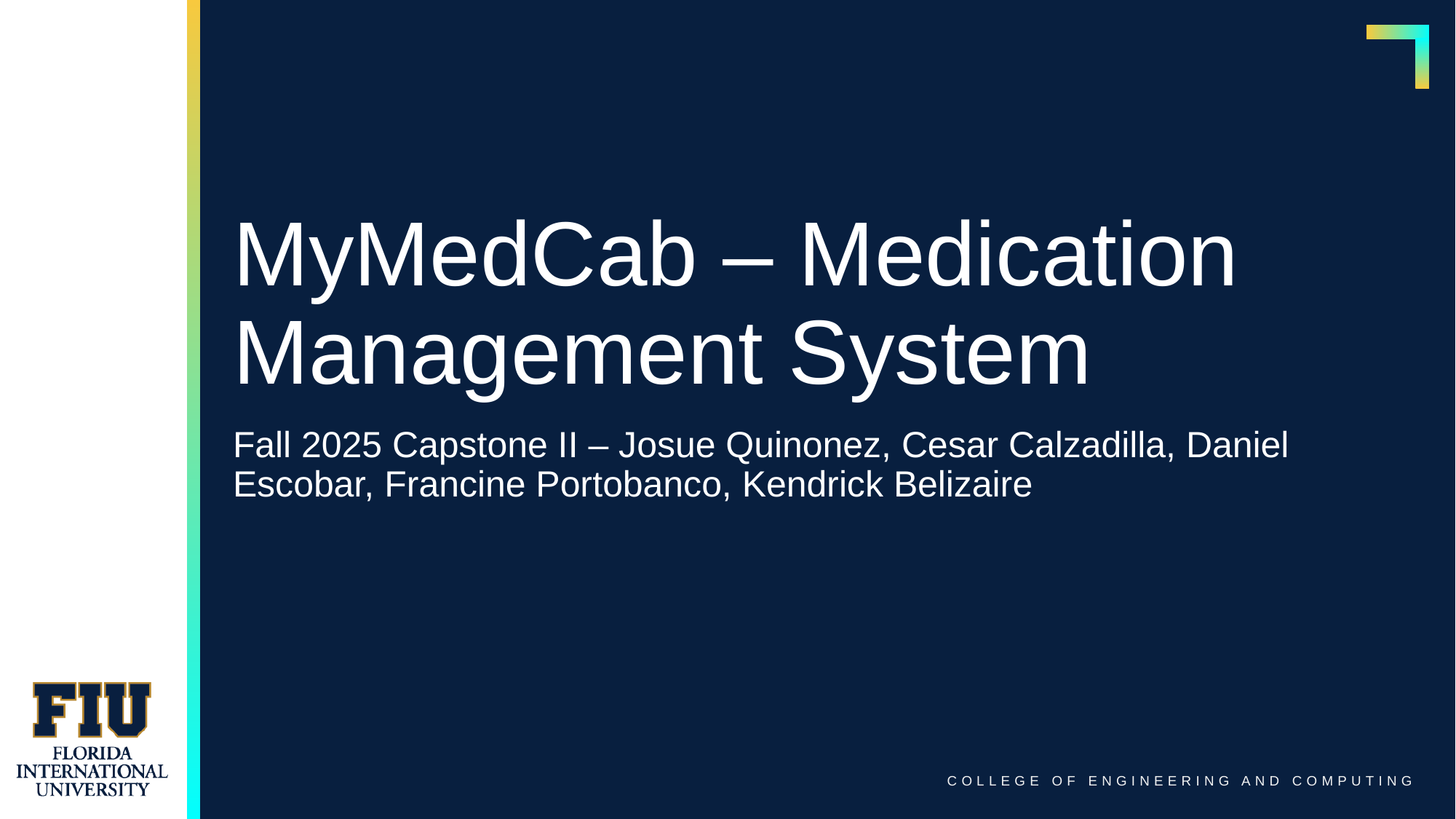

# MyMedCab – Medication Management System
Fall 2025 Capstone II – Josue Quinonez, Cesar Calzadilla, Daniel Escobar, Francine Portobanco, Kendrick Belizaire